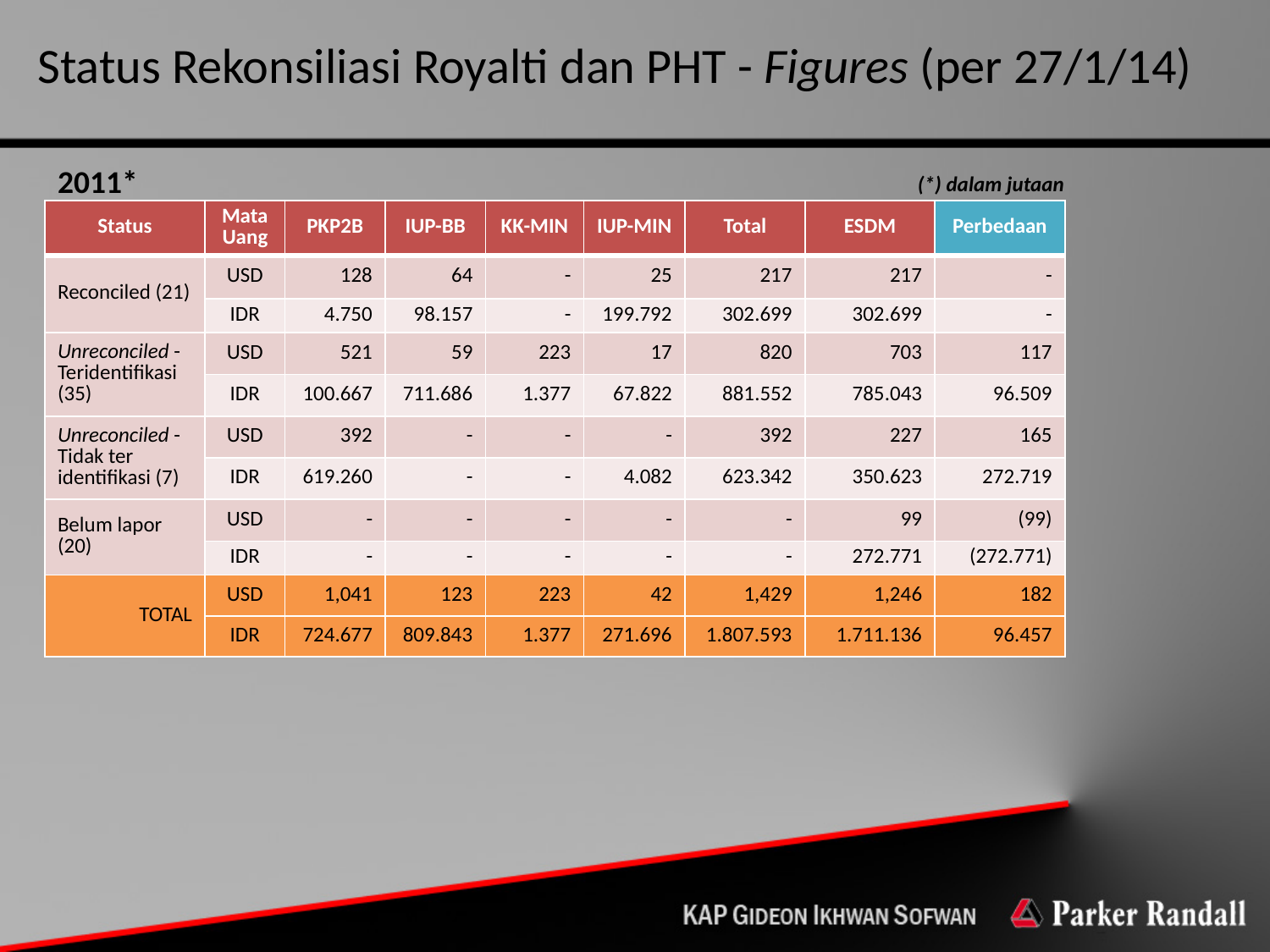

# Status Rekonsiliasi Royalti dan PHT - Figures (per 27/1/14)
(*) dalam jutaan
2011*
| Status | Mata Uang | PKP2B | IUP-BB | KK-MIN | IUP-MIN | Total | ESDM | Perbedaan |
| --- | --- | --- | --- | --- | --- | --- | --- | --- |
| Reconciled (21) | USD | 128 | 64 | - | 25 | 217 | 217 | - |
|  | IDR | 4.750 | 98.157 | - | 199.792 | 302.699 | 302.699 | - |
| Unreconciled - Teridentifikasi (35) | USD | 521 | 59 | 223 | 17 | 820 | 703 | 117 |
|  | IDR | 100.667 | 711.686 | 1.377 | 67.822 | 881.552 | 785.043 | 96.509 |
| Unreconciled -Tidak ter identifikasi (7) | USD | 392 | - | - | - | 392 | 227 | 165 |
|  | IDR | 619.260 | - | - | 4.082 | 623.342 | 350.623 | 272.719 |
| Belum lapor (20) | USD | - | - | - | - | - | 99 | (99) |
|  | IDR | - | - | - | - | - | 272.771 | (272.771) |
| TOTAL | USD | 1,041 | 123 | 223 | 42 | 1,429 | 1,246 | 182 |
|  | IDR | 724.677 | 809.843 | 1.377 | 271.696 | 1.807.593 | 1.711.136 | 96.457 |